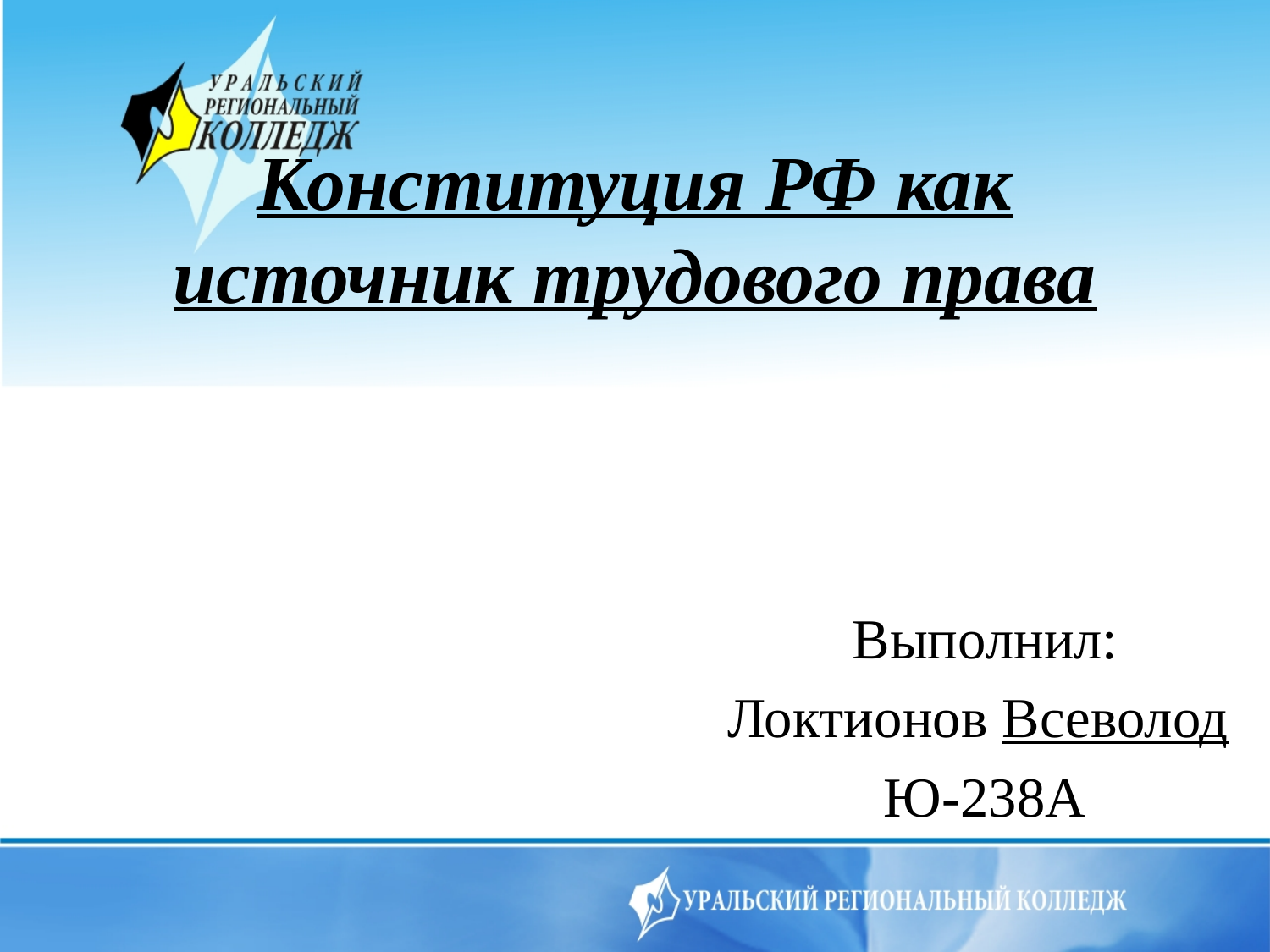

# Конституция РФ как источник трудового права
Выполнил:
Локтионов Всеволод
Ю-238А